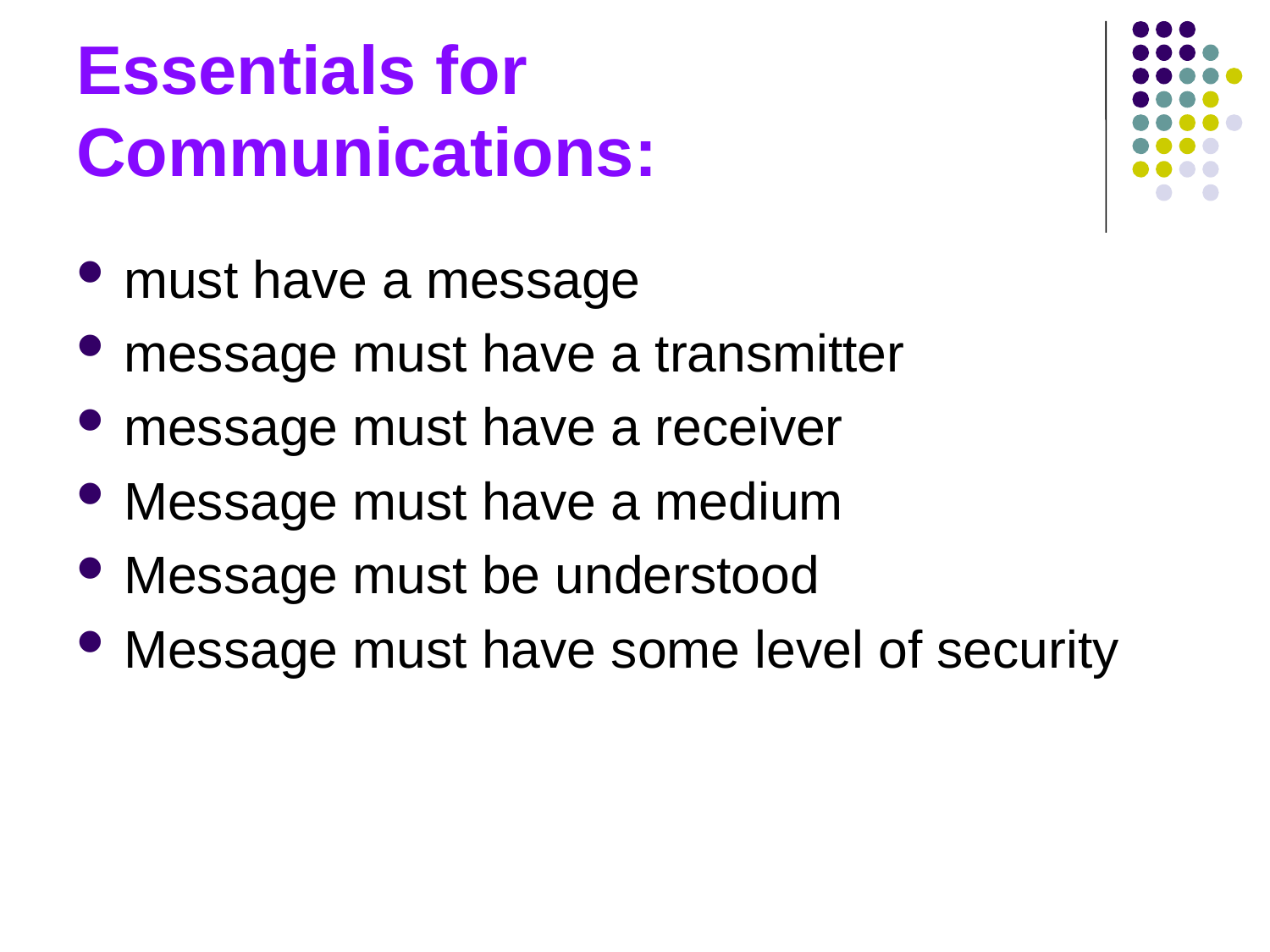

# Essentials for Communications:
must have a message
message must have a transmitter
message must have a receiver
Message must have a medium
Message must be understood
Message must have some level of security